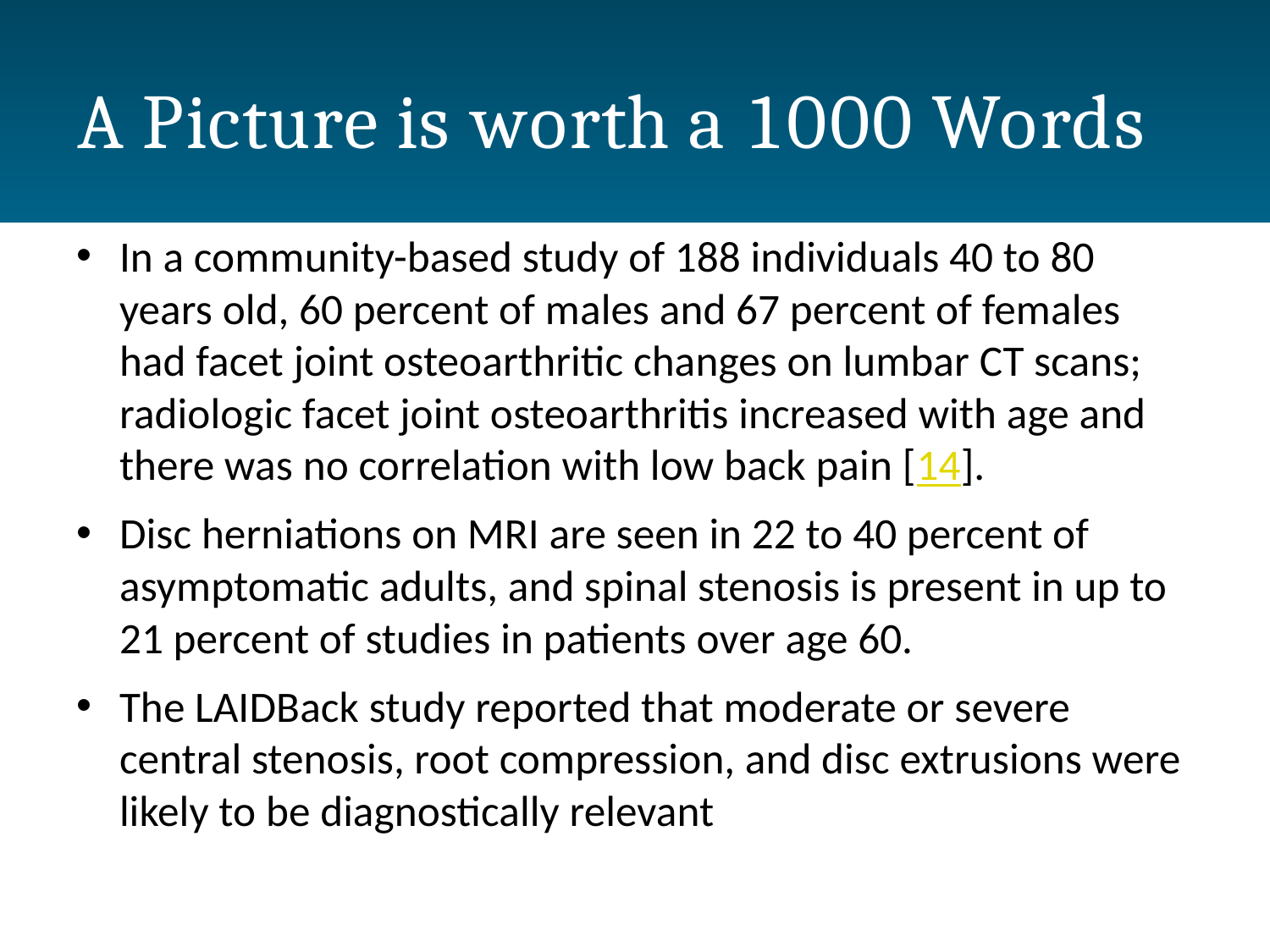

# A Picture is worth a 1000 Words
In a community-based study of 188 individuals 40 to 80 years old, 60 percent of males and 67 percent of females had facet joint osteoarthritic changes on lumbar CT scans; radiologic facet joint osteoarthritis increased with age and there was no correlation with low back pain [14].
Disc herniations on MRI are seen in 22 to 40 percent of asymptomatic adults, and spinal stenosis is present in up to 21 percent of studies in patients over age 60.
The LAIDBack study reported that moderate or severe central stenosis, root compression, and disc extrusions were likely to be diagnostically relevant